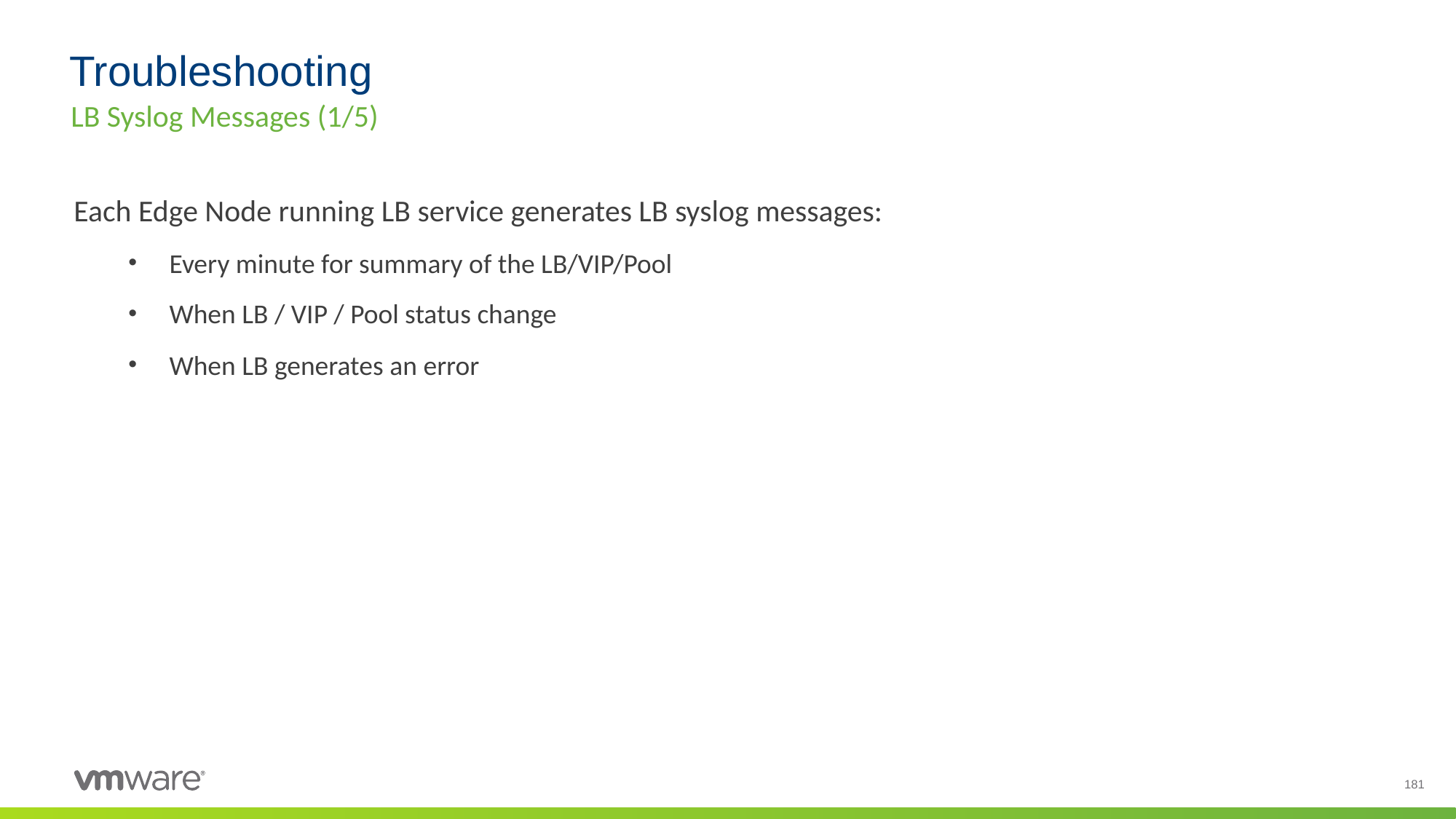

# Troubleshooting
LB Syslog Messages (1/5)
Each Edge Node running LB service generates LB syslog messages:
Every minute for summary of the LB/VIP/Pool
When LB / VIP / Pool status change
When LB generates an error